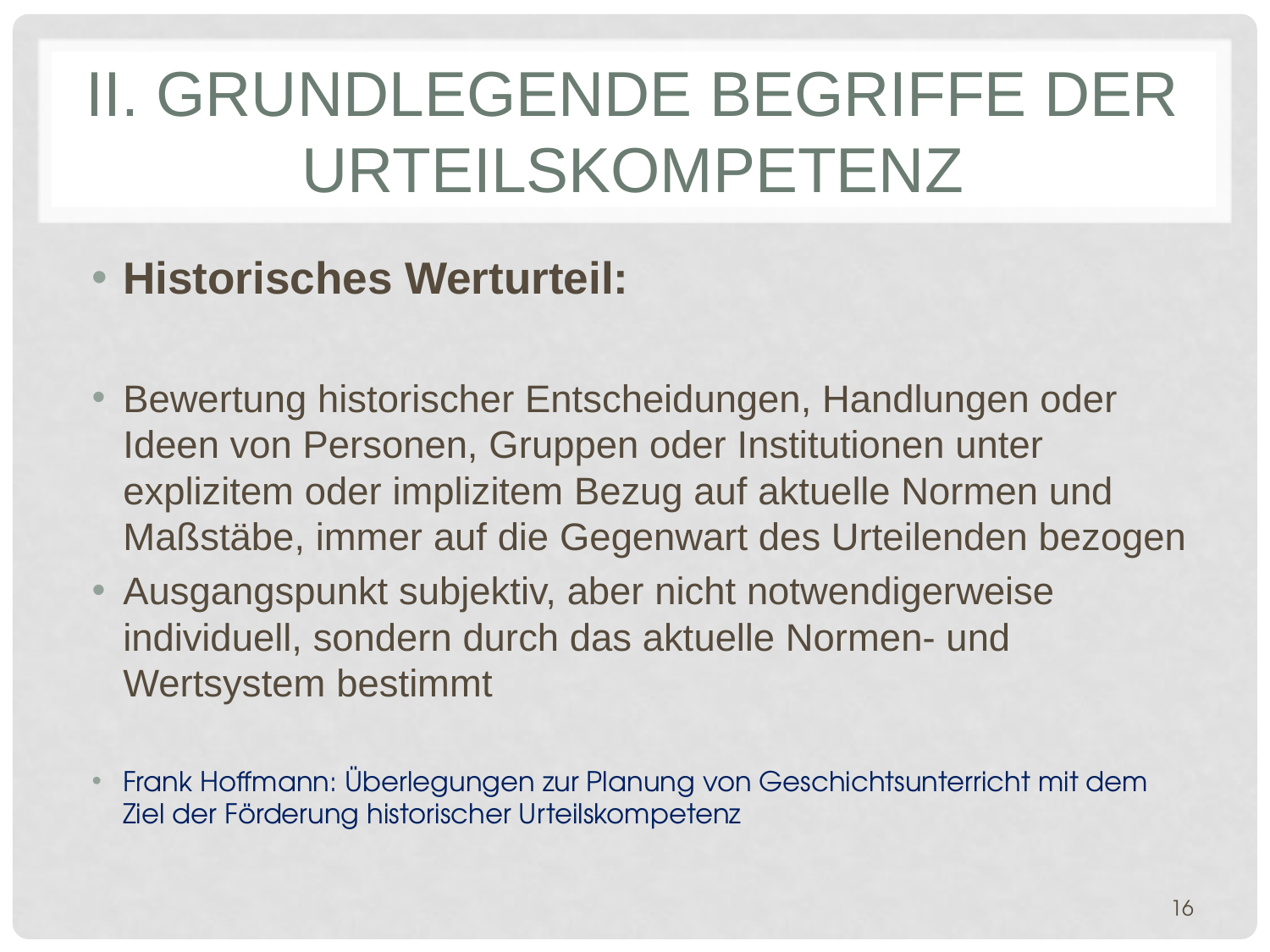

# II. Grundlegende Begriffe der Urteilskompetenz
Historisches Werturteil:

Bewertung historischer Entscheidungen, Handlungen oder Ideen von Personen, Gruppen oder Institutionen unter explizitem oder implizitem Bezug auf aktuelle Normen und Maßstäbe, immer auf die Gegenwart des Urteilenden bezogen
Ausgangspunkt subjektiv, aber nicht notwendigerweise individuell, sondern durch das aktuelle Normen- und Wertsystem bestimmt

Frank Hoffmann: Überlegungen zur Planung von Geschichtsunterricht mit dem Ziel der Förderung historischer Urteilskompetenz

16